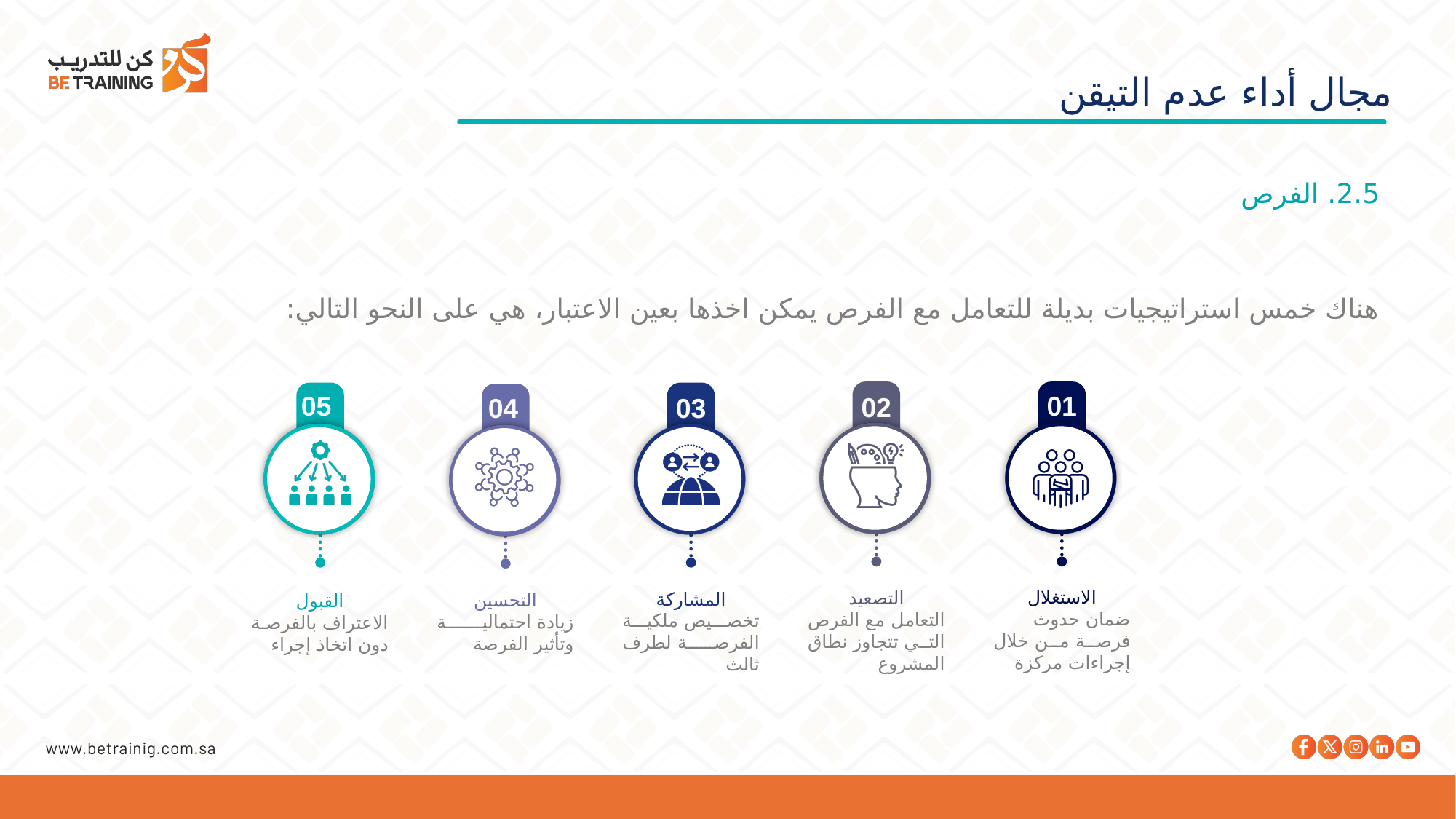

مجال أداء عدم التيقن
2.5. الفرص

هناك خمس استراتيجيات بديلة للتعامل مع الفرص يمكن اخذها بعين الاعتبار، هي على النحو التالي:

05
01
02
04
03

الاستغلال
ضمان حدوث فرصة من خلال إجراءات مركزة
التصعيد
التعامل مع الفرص التي تتجاوز نطاق المشروع
المشاركة
تخصيص ملكية الفرصة لطرف ثالث
التحسين
زيادة احتمالية وتأثير الفرصة
القبول
الاعتراف بالفرصة دون اتخاذ إجراء